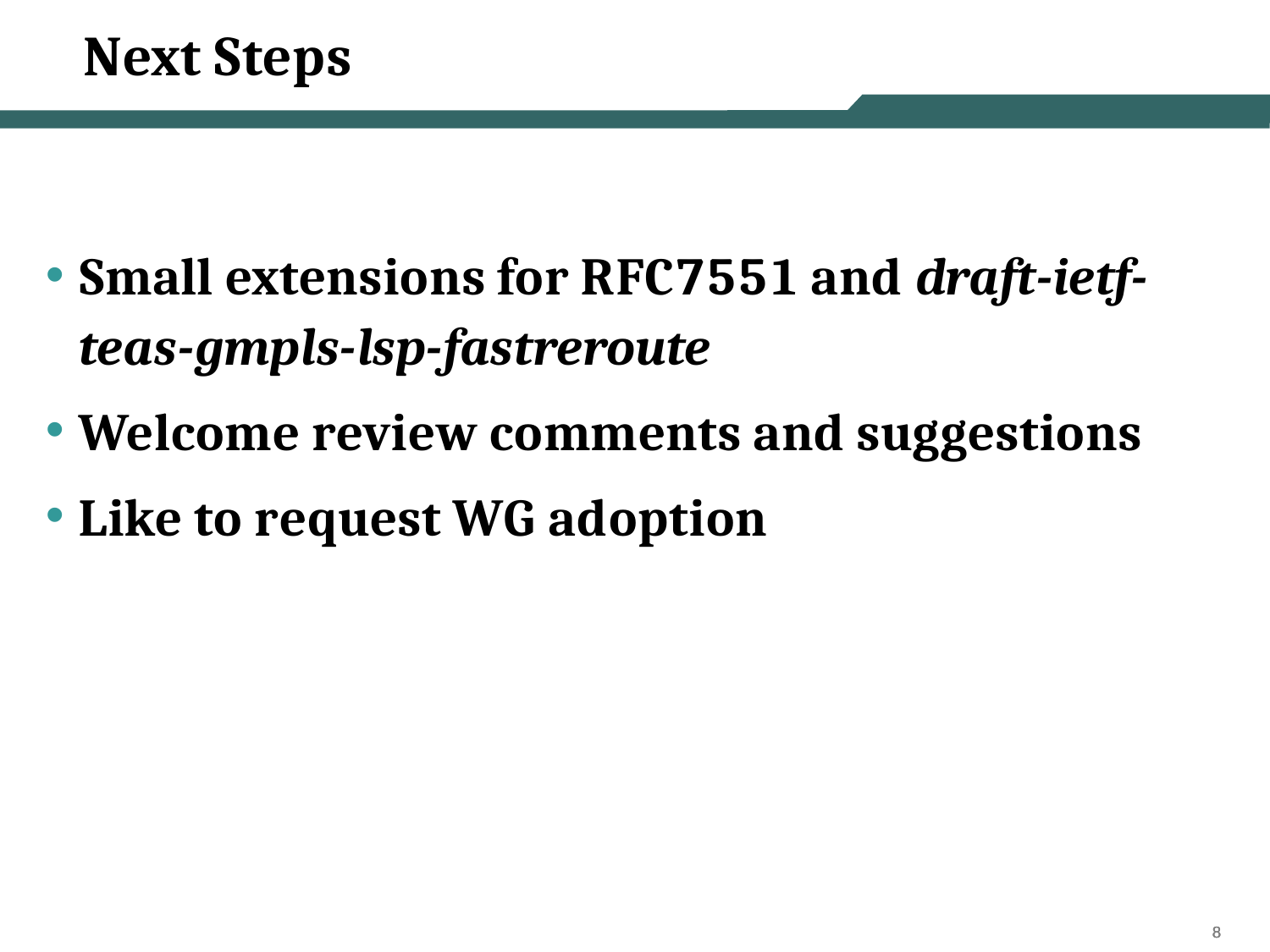

# Next Steps
Small extensions for RFC7551 and draft-ietf-teas-gmpls-lsp-fastreroute
Welcome review comments and suggestions
Like to request WG adoption